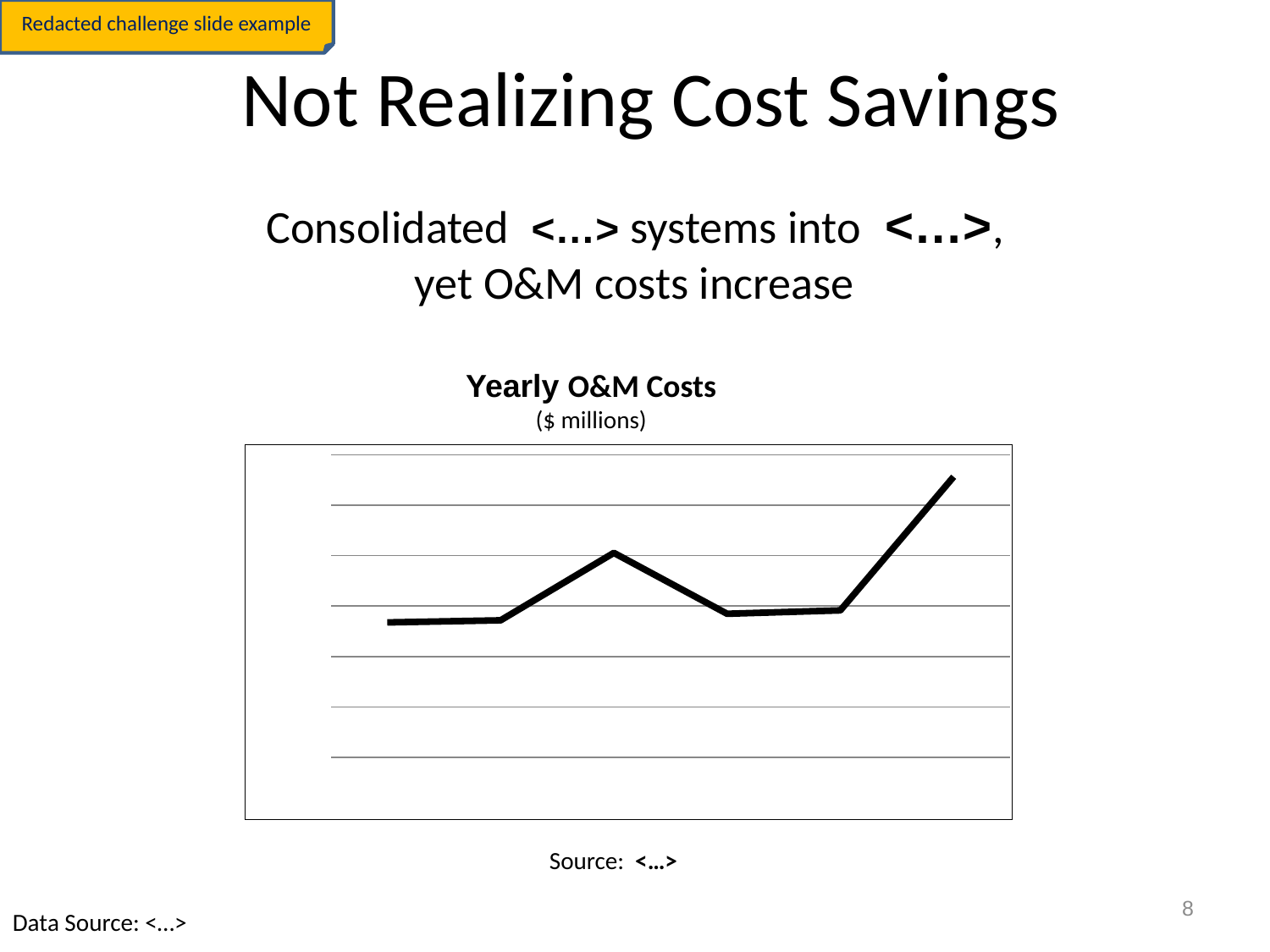

Redacted challenge slide example
# Not Realizing Cost Savings
Consolidated  <…> systems into  <…>,
yet O&M costs increase
Yearly O&M Costs
($ millions)

### Chart

| Category |  |
|---|---|
| 2009 | 11.352000000000036 |
| 2010 | 11.435 |
| 2011 | 14.108 |
| 2012 | 11.695 |
| 2013 | 11.83 |
| 2014 | 17.123 |
Source:  <…>

8
Data Source: <…>